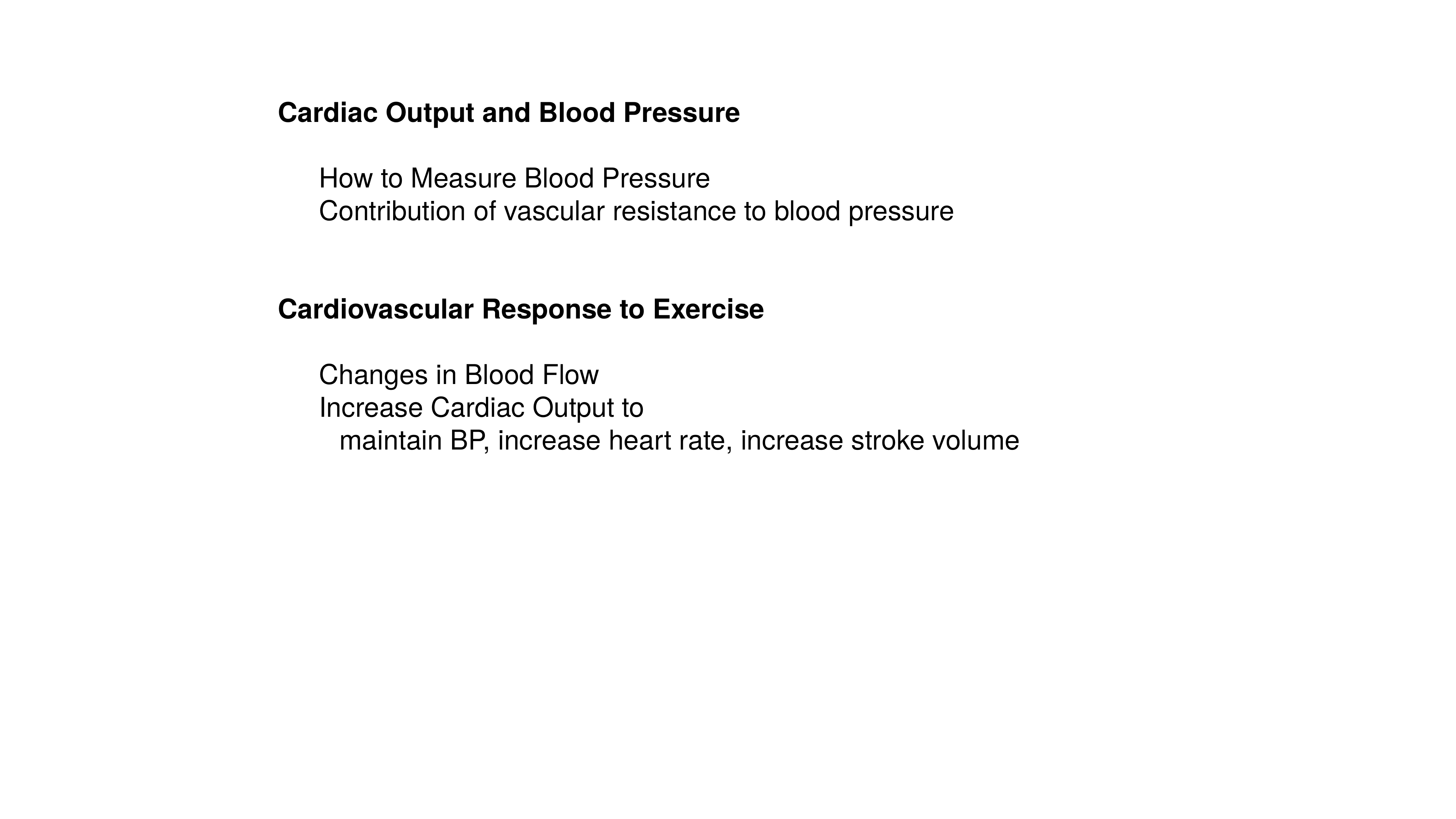

Cardiac Output and Blood Pressure

How to Measure Blood Pressure
Contribution of vascular resistance to blood pressure

Cardiovascular Response to Exercise

Changes in Blood Flow
Increase Cardiac Output to
maintain BP, increase heart rate, increase stroke volume